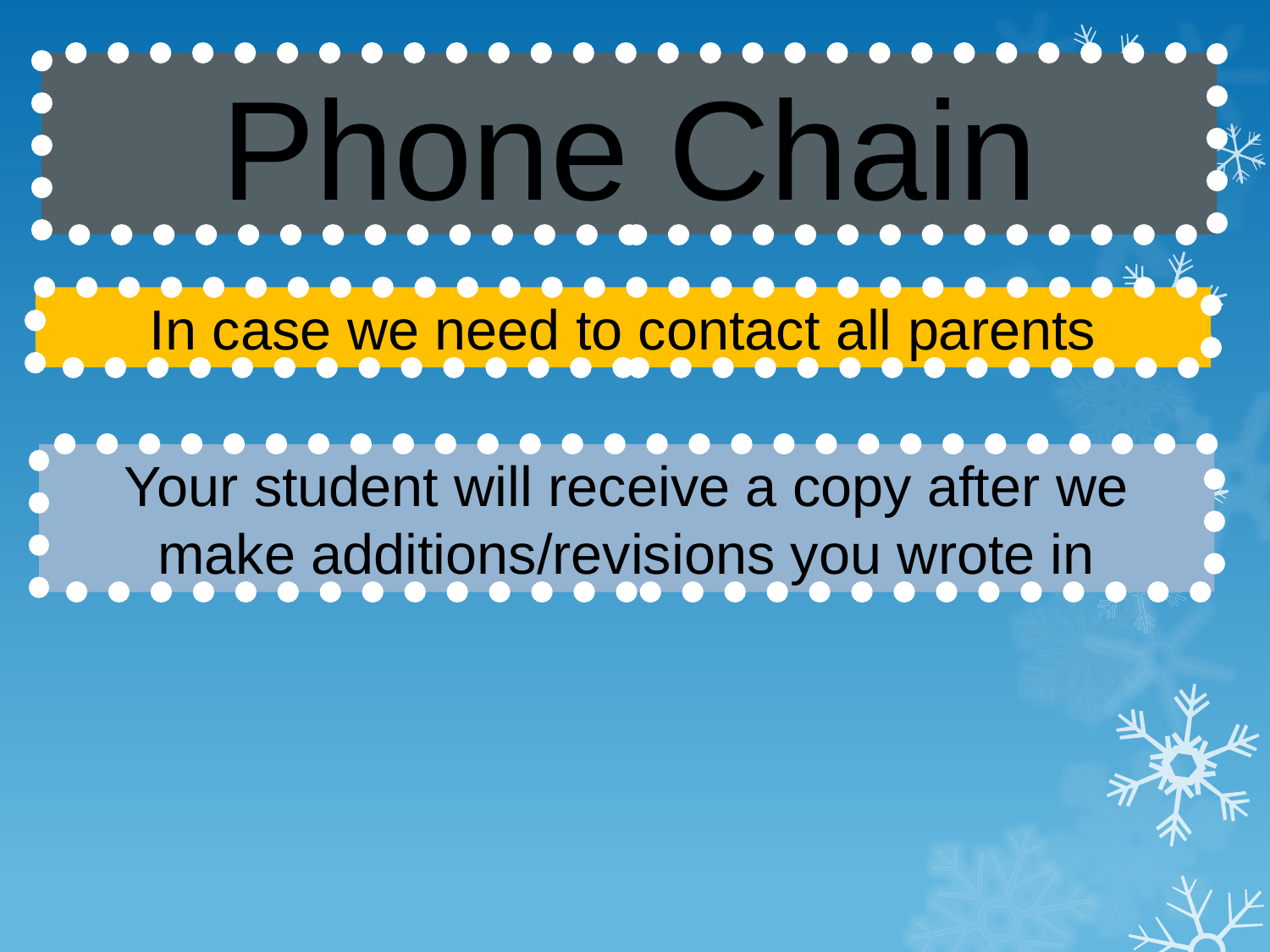

Phone Chain
In case we need to contact all parents
Your student will receive a copy after we make additions/revisions you wrote in